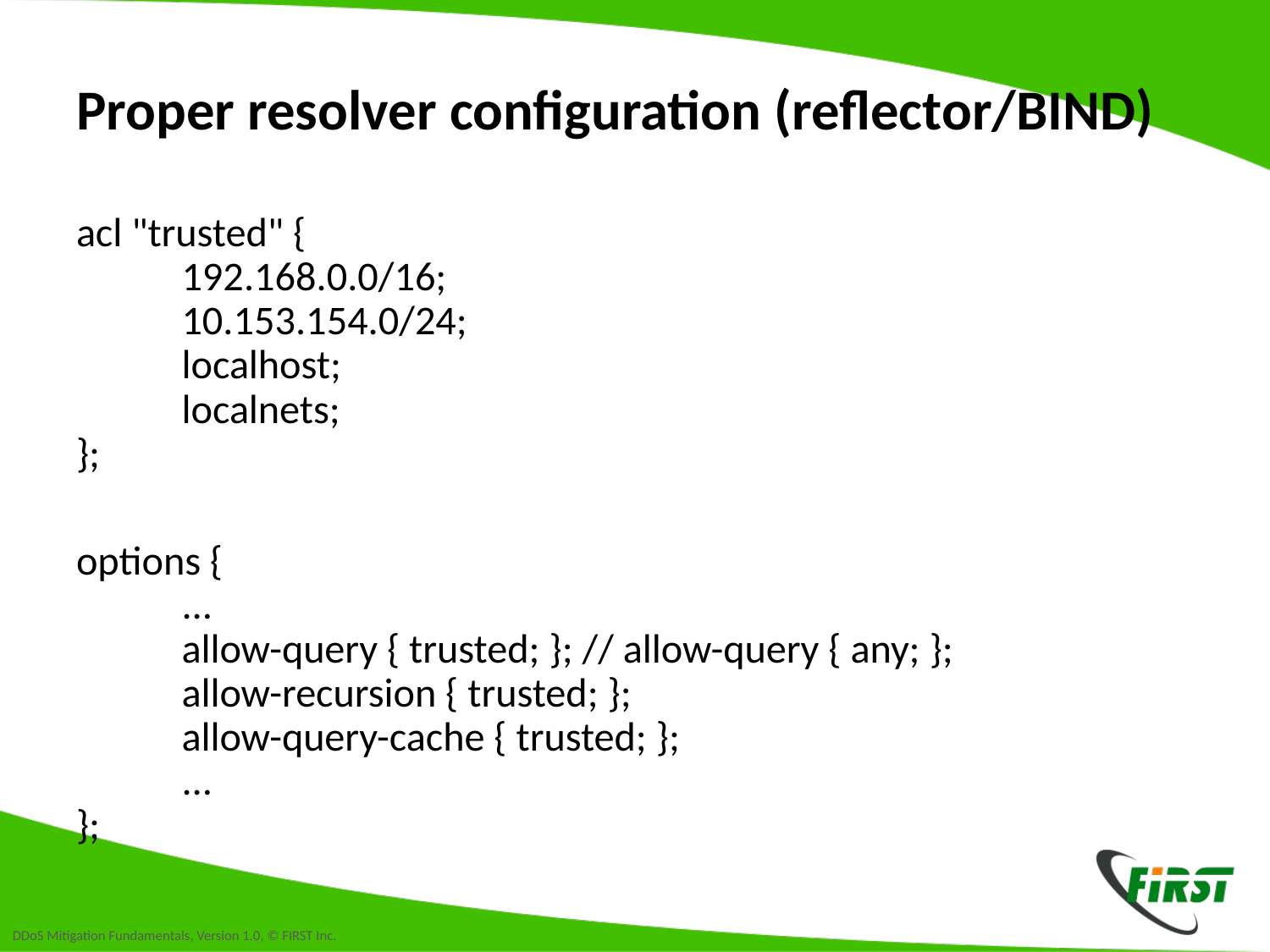

# Proper resolver configuration (reflector/BIND)
acl "trusted" {
	192.168.0.0/16;
	10.153.154.0/24;
	localhost;
	localnets;
};
options {
	...
	allow-query { trusted; }; // allow-query { any; };
	allow-recursion { trusted; };
	allow-query-cache { trusted; };
	...
};